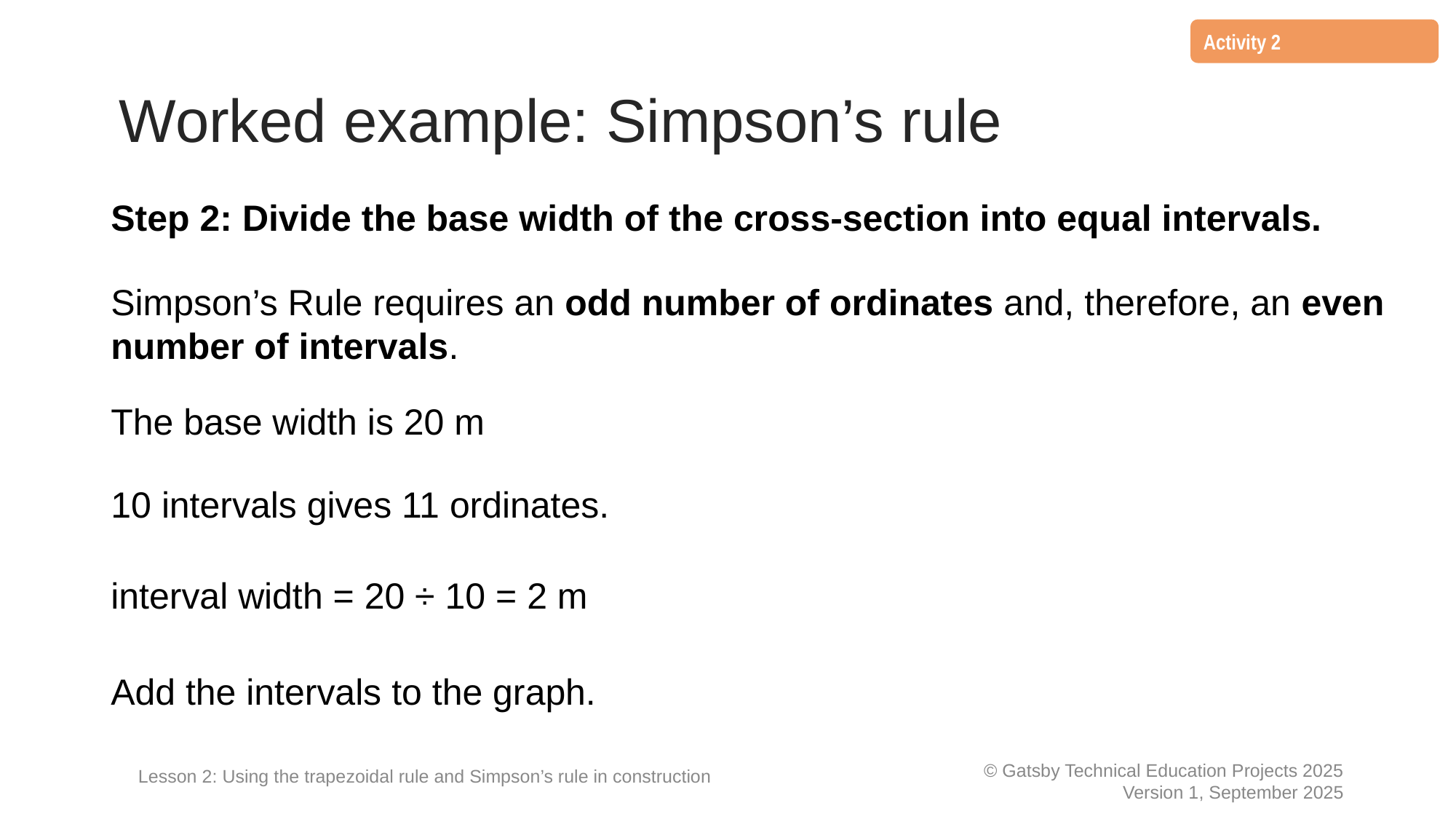

Activity 2
# Worked example: Simpson’s rule
Step 2: Divide the base width of the cross-section into equal intervals.
Simpson’s Rule requires an odd number of ordinates and, therefore, an even number of intervals.
The base width is 20 m
10 intervals gives 11 ordinates.
interval width = 20 ÷ 10 = 2 m
Add the intervals to the graph.
Lesson 2: Using the trapezoidal rule and Simpson’s rule in construction